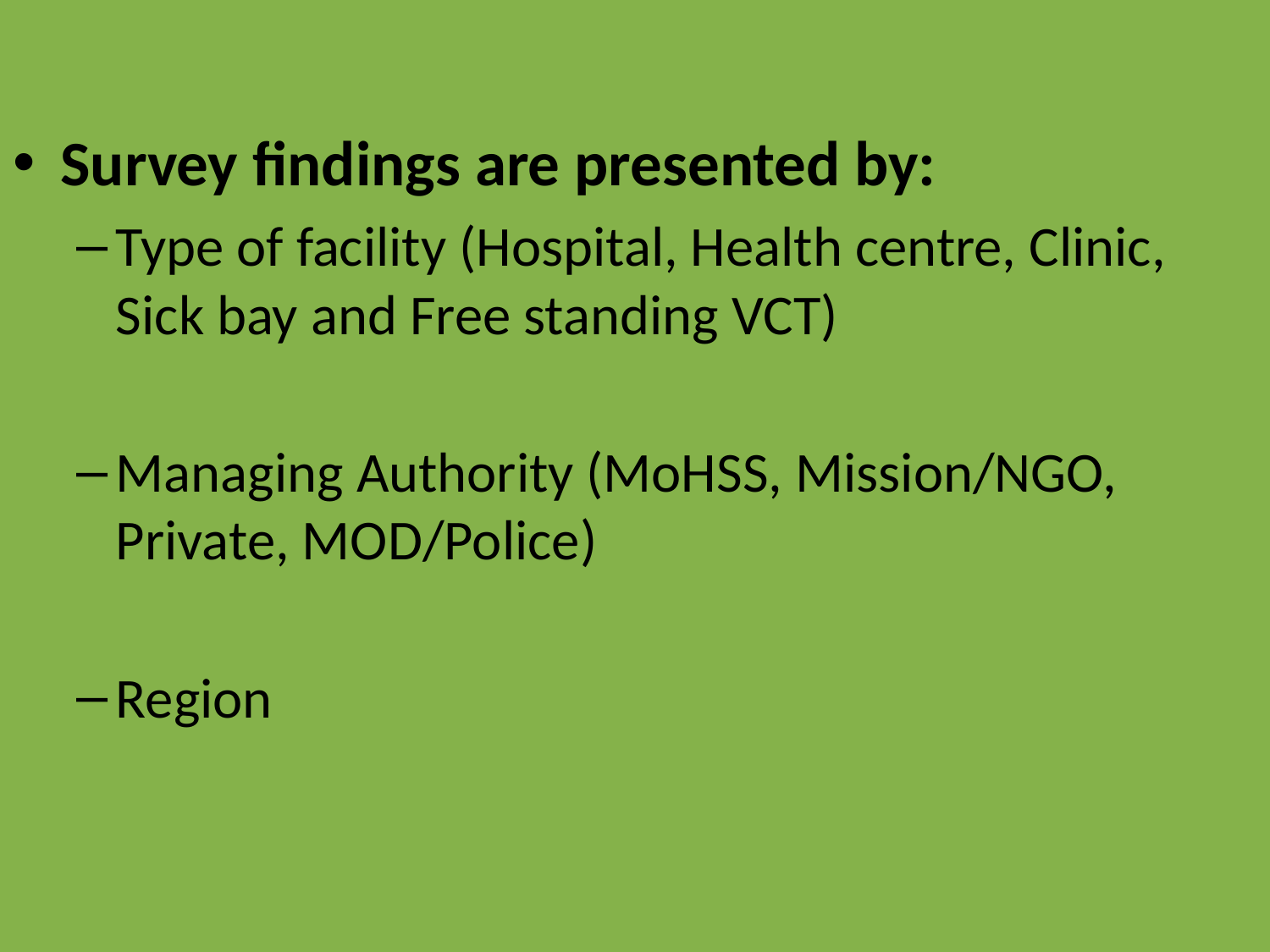

Survey findings are presented by:
Type of facility (Hospital, Health centre, Clinic, Sick bay and Free standing VCT)

Managing Authority (MoHSS, Mission/NGO, Private, MOD/Police)

Region